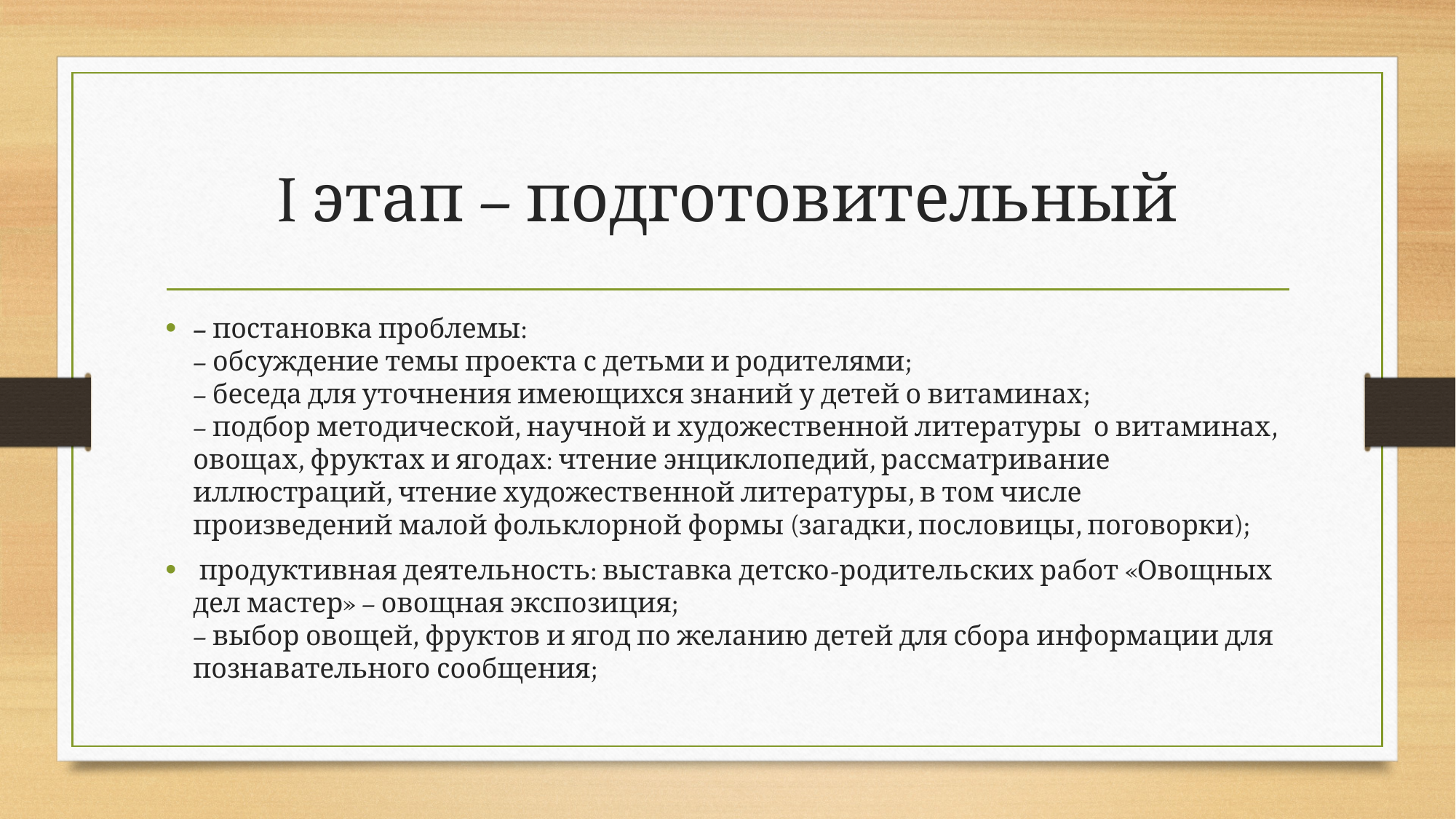

# I этап – подготовительный
– постановка проблемы:
– обсуждение темы проекта с детьми и родителями;
– беседа для уточнения имеющихся знаний у детей о витаминах;
– подбор методической, научной и художественной литературы  о витаминах, овощах, фруктах и ягодах: чтение энциклопедий, рассматривание иллюстраций, чтение художественной литературы, в том числе  произведений малой фольклорной формы (загадки, пословицы, поговорки);
 продуктивная деятельность: выставка детско-родительских работ «Овощных дел мастер» – овощная экспозиция; 
– выбор овощей, фруктов и ягод по желанию детей для сбора информации для познавательного сообщения;